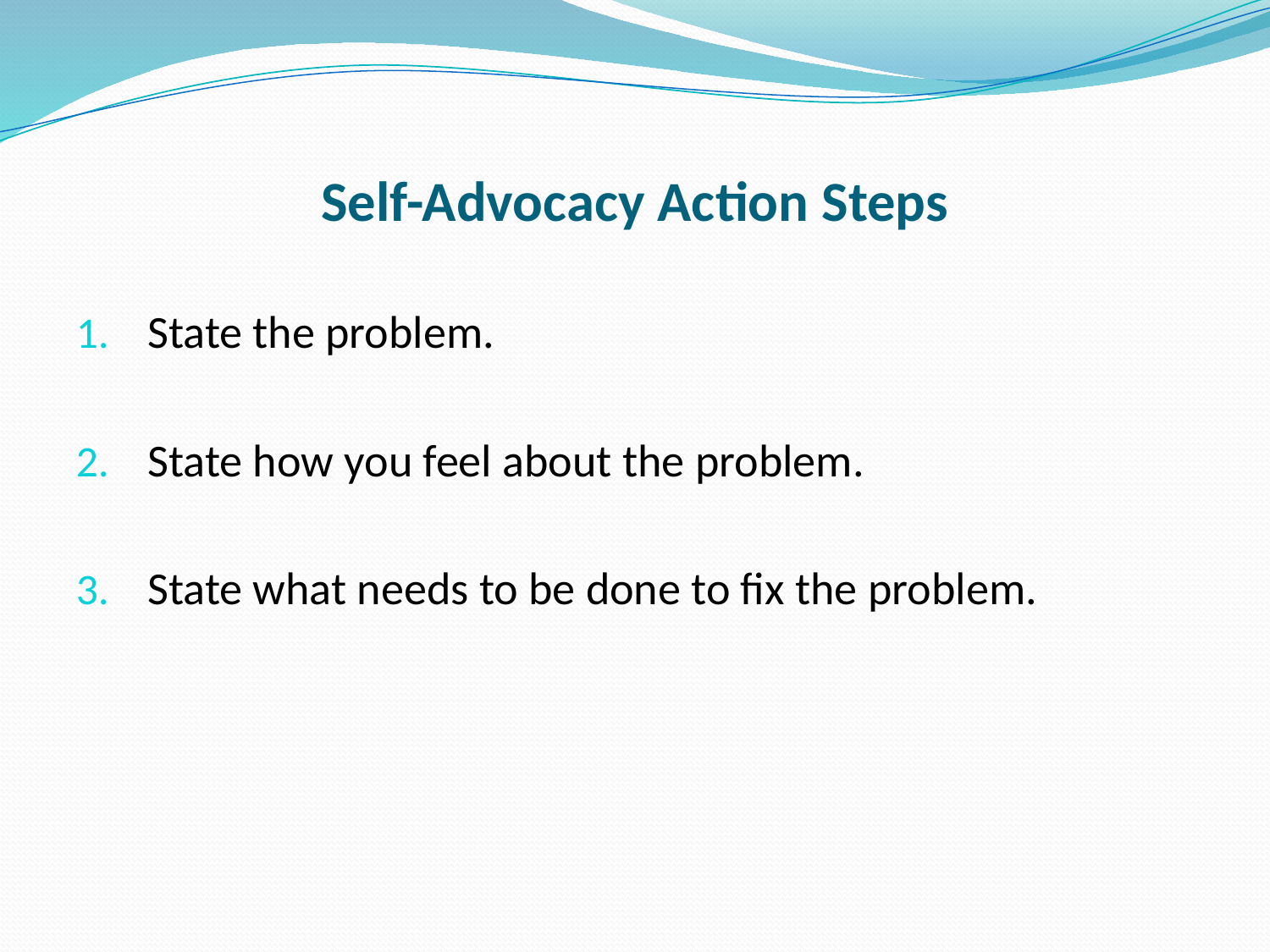

# Self-Advocacy Action Steps
State the problem.

State how you feel about the problem.

State what needs to be done to fix the problem.